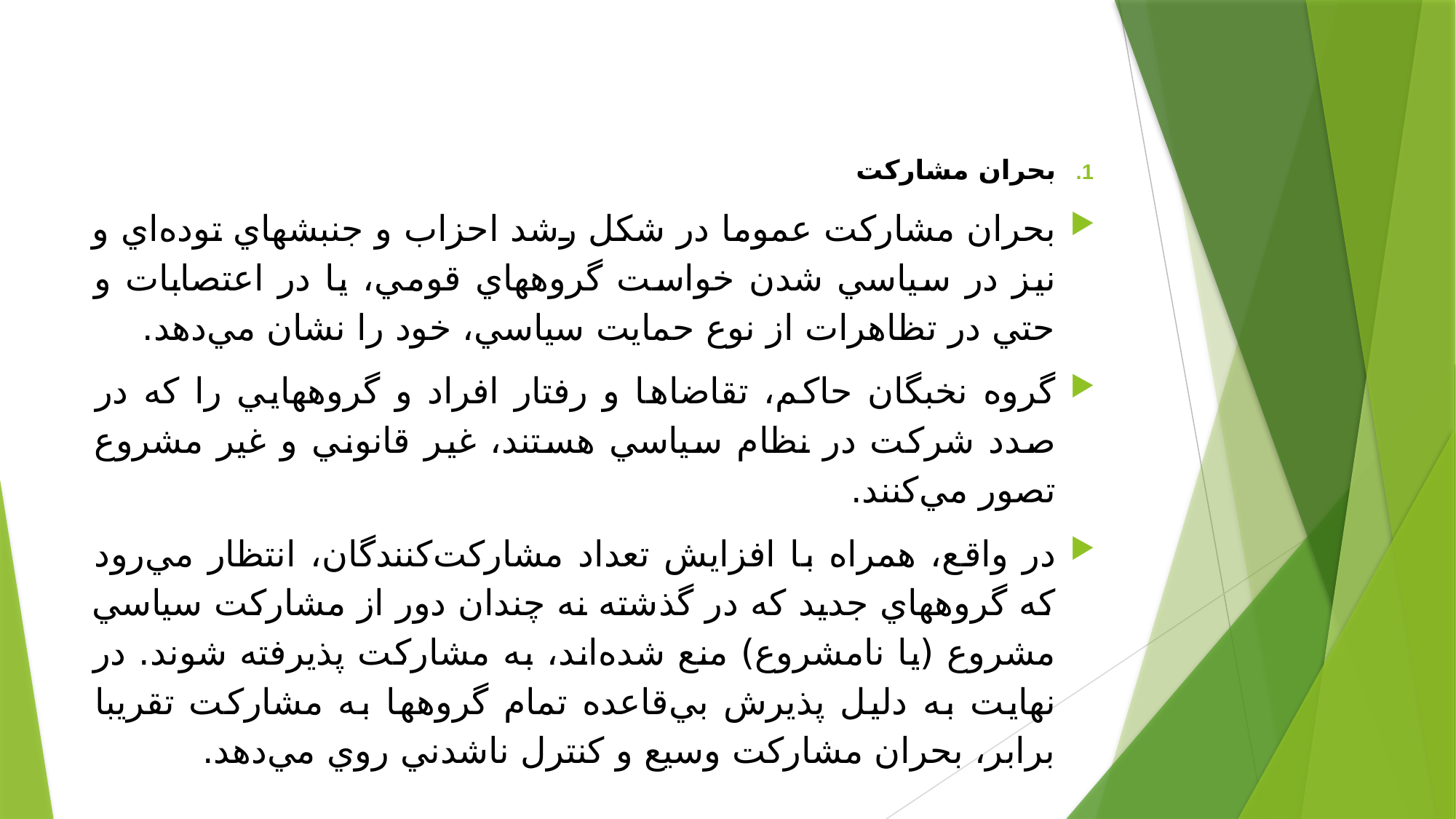

بحران مشارکت
بحران مشاركت عموما در شكل رشد احزاب و جنبشهاي توده‌اي و نيز در سياسي شدن خواست گروههاي قومي، يا در اعتصابات و حتي در تظاهرات از نوع حمايت سياسي، خود را نشان مي‌دهد.
گروه نخبگان حاكم، تقاضا‌ها و رفتار افراد و گروههايي را كه در صدد شركت در نظام سياسي هستند، غير قانوني و غير مشروع تصور مي‌كنند.
در واقع، همراه با افزايش تعداد مشاركت‌كنندگان، انتظار مي‌رود كه گروههاي جديد كه در گذشته نه چندان دور از مشاركت سياسي مشروع (يا نامشروع) منع شده‌اند، به مشاركت پذيرفته شوند. در نهايت به دليل پذيرش بي‌قاعده تمام گروهها به مشاركت تقريبا برابر، بحران مشاركت وسيع و كنترل ناشدني روي مي‌دهد.